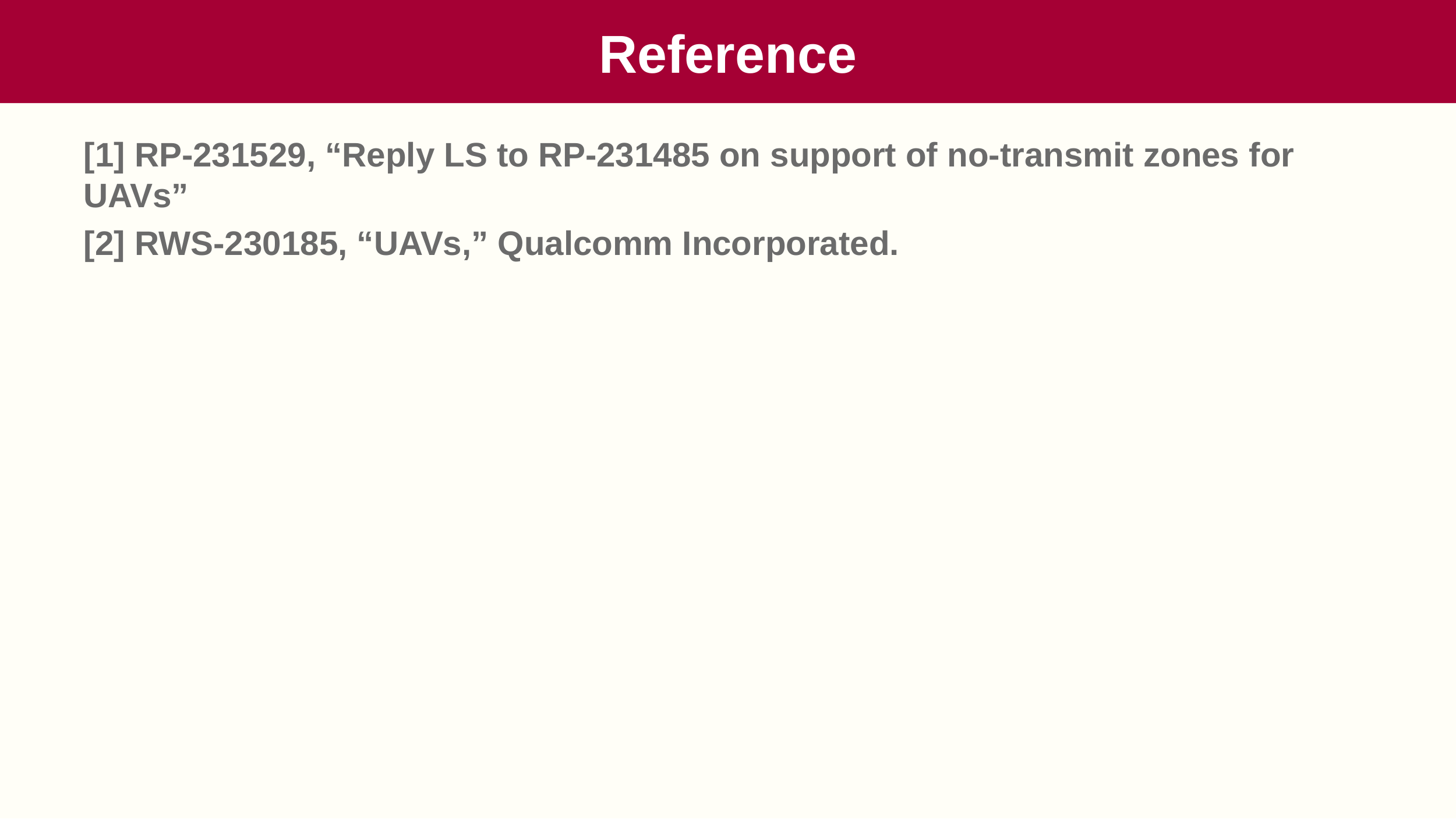

# Reference
[1] RP-231529, “Reply LS to RP-231485 on support of no-transmit zones for UAVs”
[2] RWS-230185, “UAVs,” Qualcomm Incorporated.